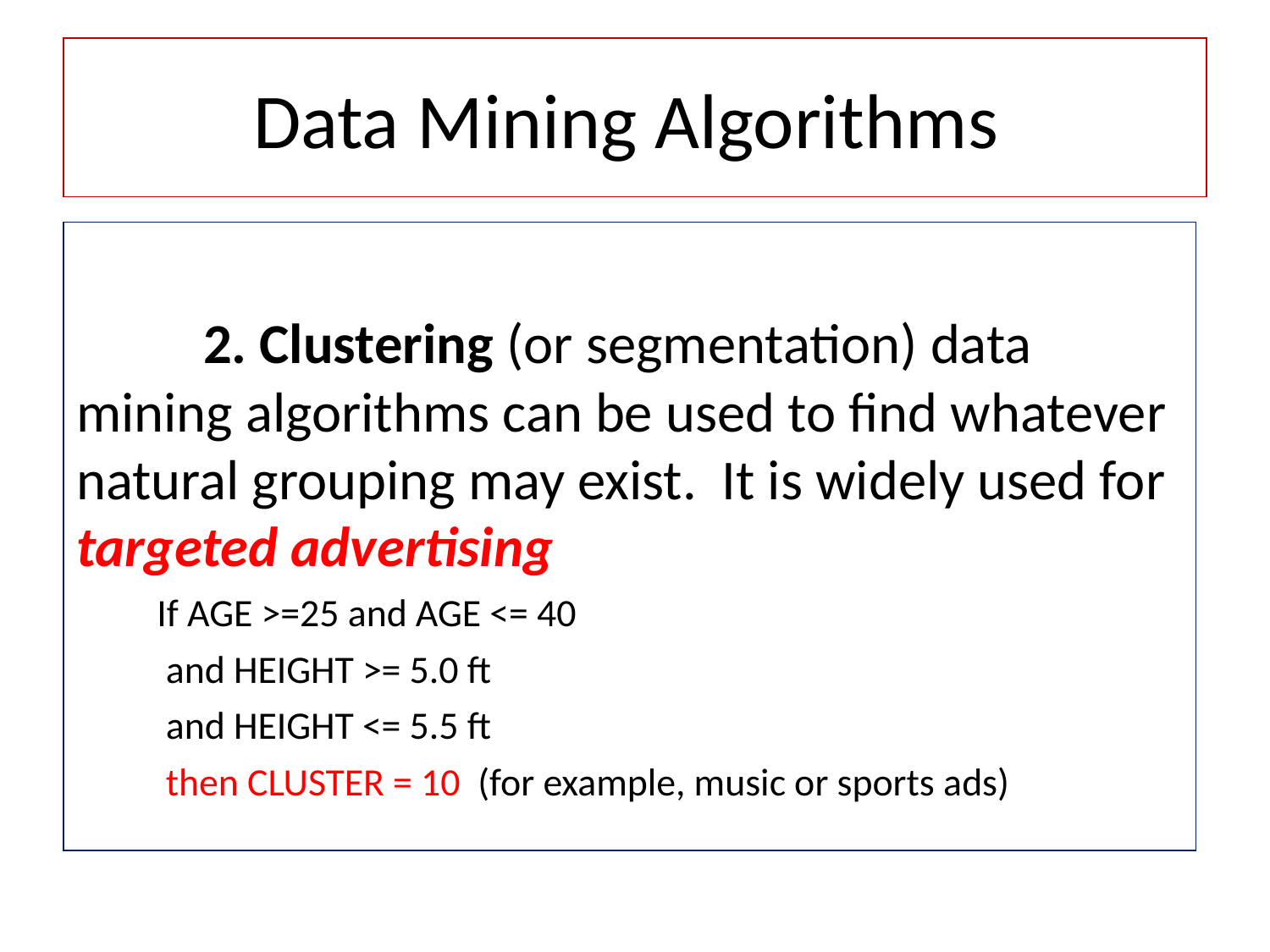

# Data Mining Algorithms

	2. Clustering (or segmentation) data mining algorithms can be used to find whatever natural grouping may exist.  It is widely used for targeted advertising
  If AGE >=25 and AGE <= 40
   and HEIGHT >= 5.0 ft
   and HEIGHT <= 5.5 ft
   then CLUSTER = 10  (for example, music or sports ads)